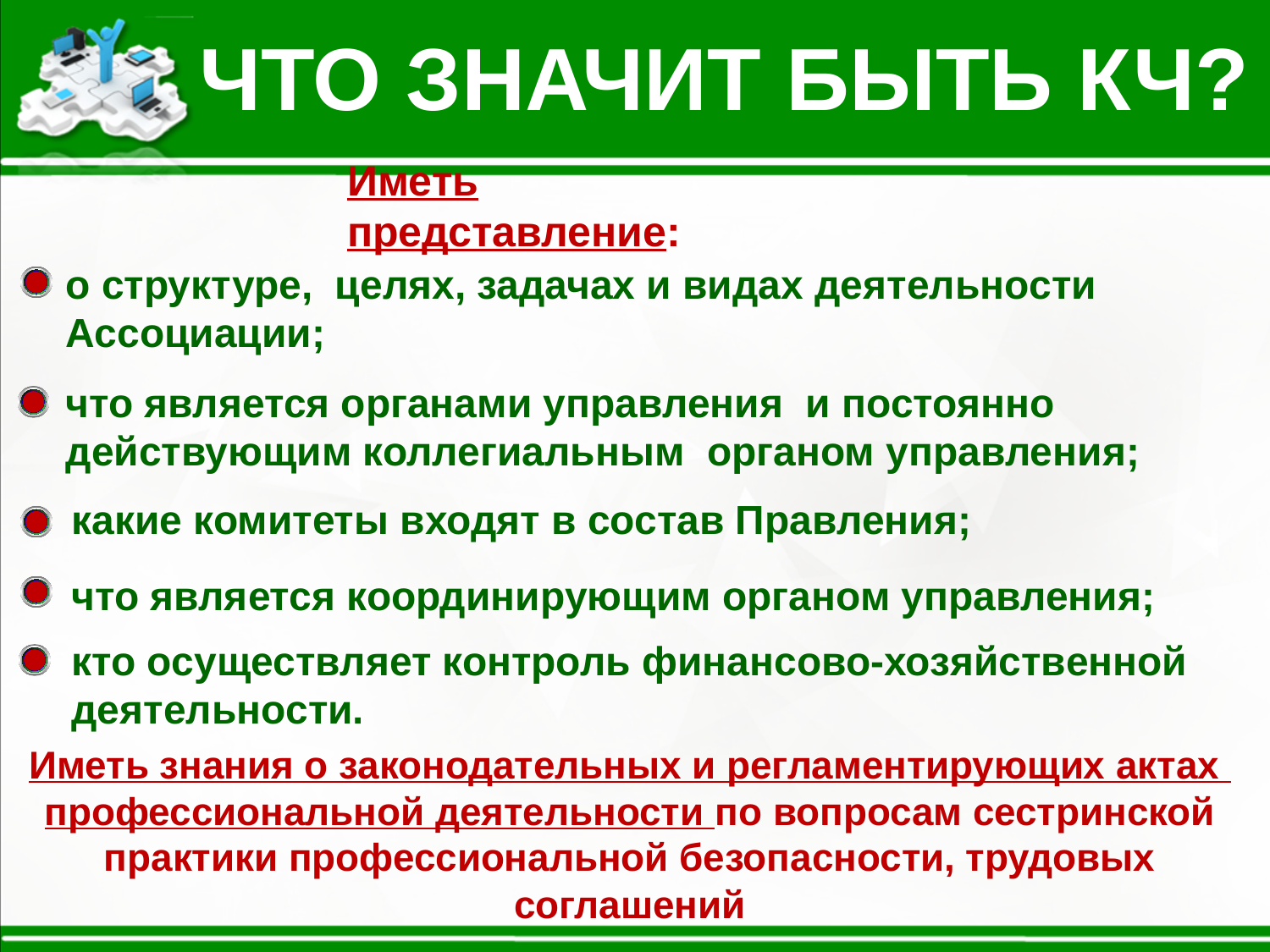

ЧТО ЗНАЧИТ БЫТЬ КЧ?
Иметь представление:
о структуре,  целях, задачах и видах деятельности Ассоциации;
что является органами управления  и постоянно действующим коллегиальным  органом управления;

какие комитеты входят в состав Правления;

что является координирующим органом управления;

кто осуществляет контроль финансово-хозяйственной деятельности.

Иметь знания о законодательных и регламентирующих актах  профессиональной деятельности по вопросам сестринской практики профессиональной безопасности, трудовых соглашений